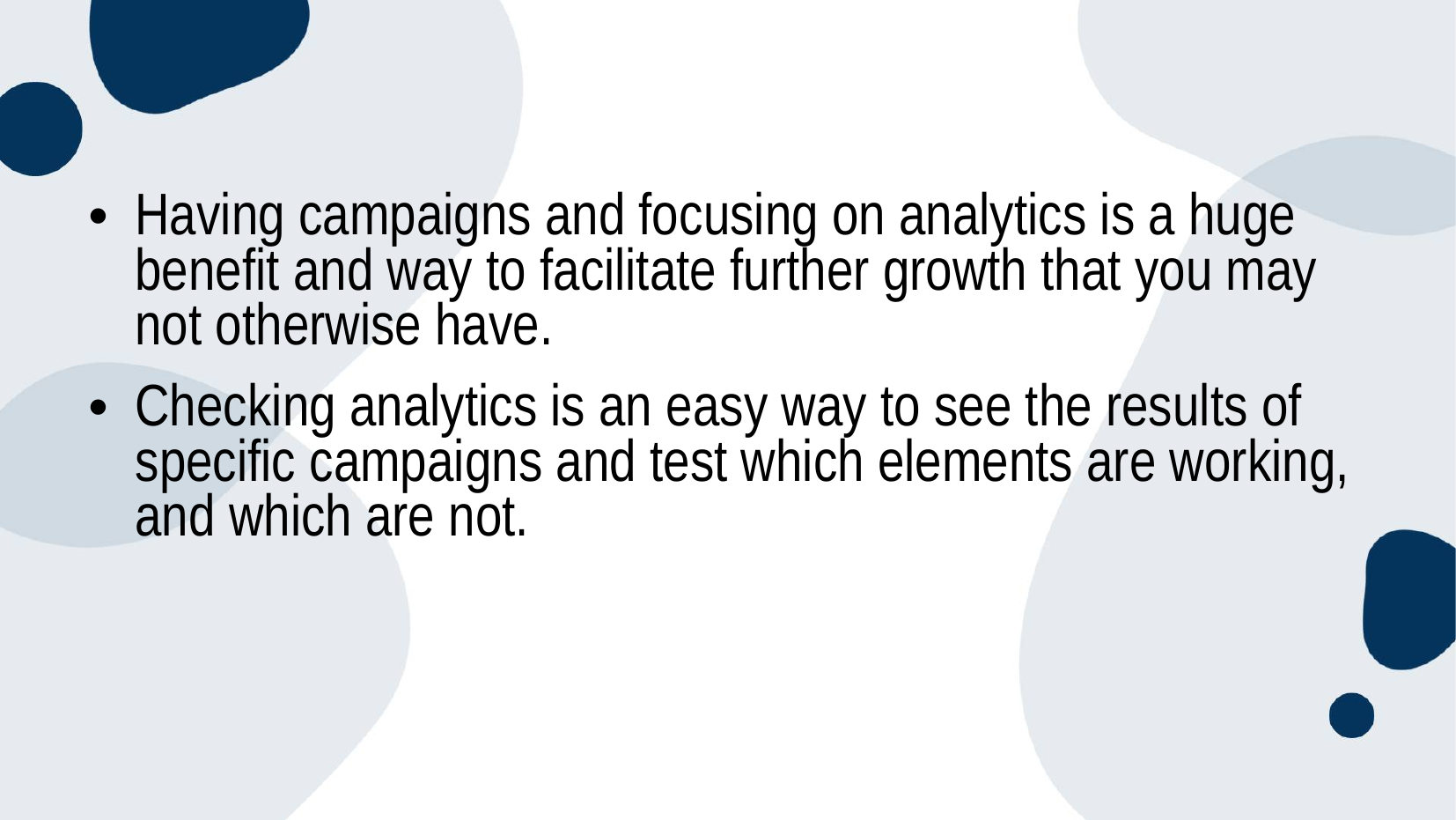

Having campaigns and focusing on analytics is a huge benefit and way to facilitate further growth that you may not otherwise have.
Checking analytics is an easy way to see the results of specific campaigns and test which elements are working, and which are not.